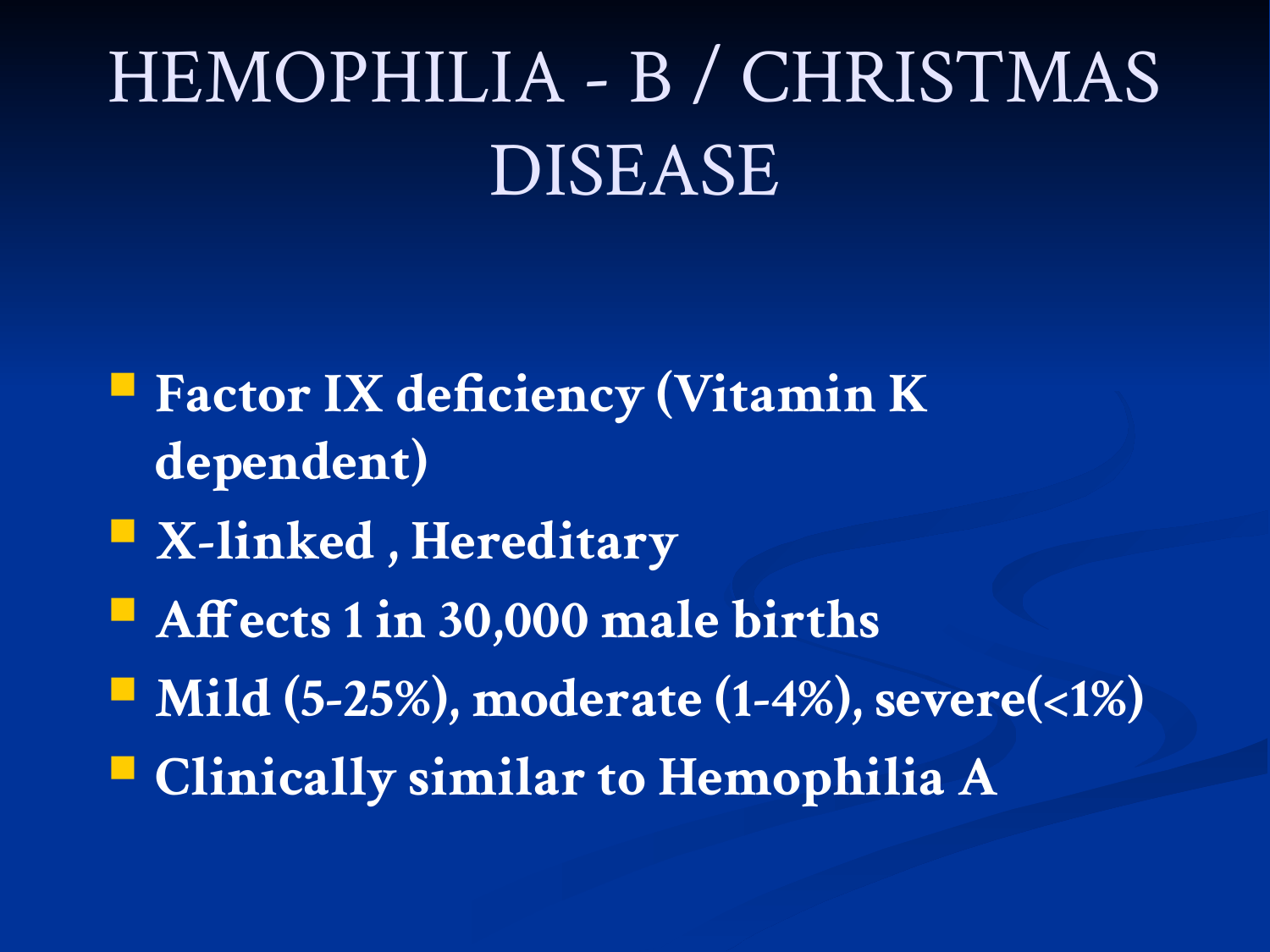

# HEMOPHILIA - B / CHRISTMAS DISEASE
Factor IX deficiency (Vitamin K dependent)
X-linked , Hereditary
Affects 1 in 30,000 male births
Mild (5-25%), moderate (1-4%), severe(<1%)
Clinically similar to Hemophilia A